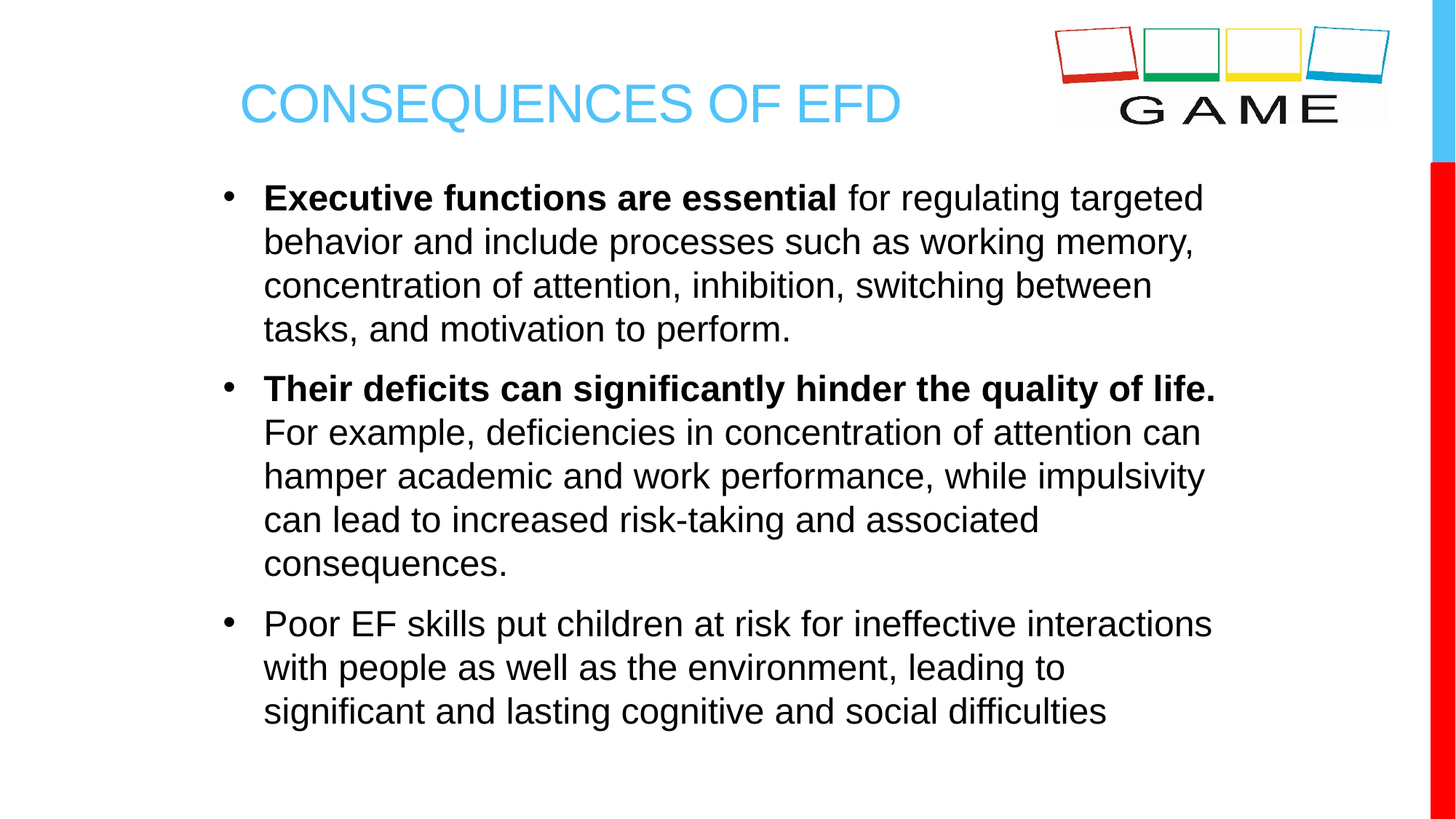

# Consequences of EFD
Executive functions are essential for regulating targeted behavior and include processes such as working memory, concentration of attention, inhibition, switching between tasks, and motivation to perform.
Their deficits can significantly hinder the quality of life. For example, deficiencies in concentration of attention can hamper academic and work performance, while impulsivity can lead to increased risk-taking and associated consequences.
Poor EF skills put children at risk for ineffective interactions with people as well as the environment, leading to significant and lasting cognitive and social difficulties